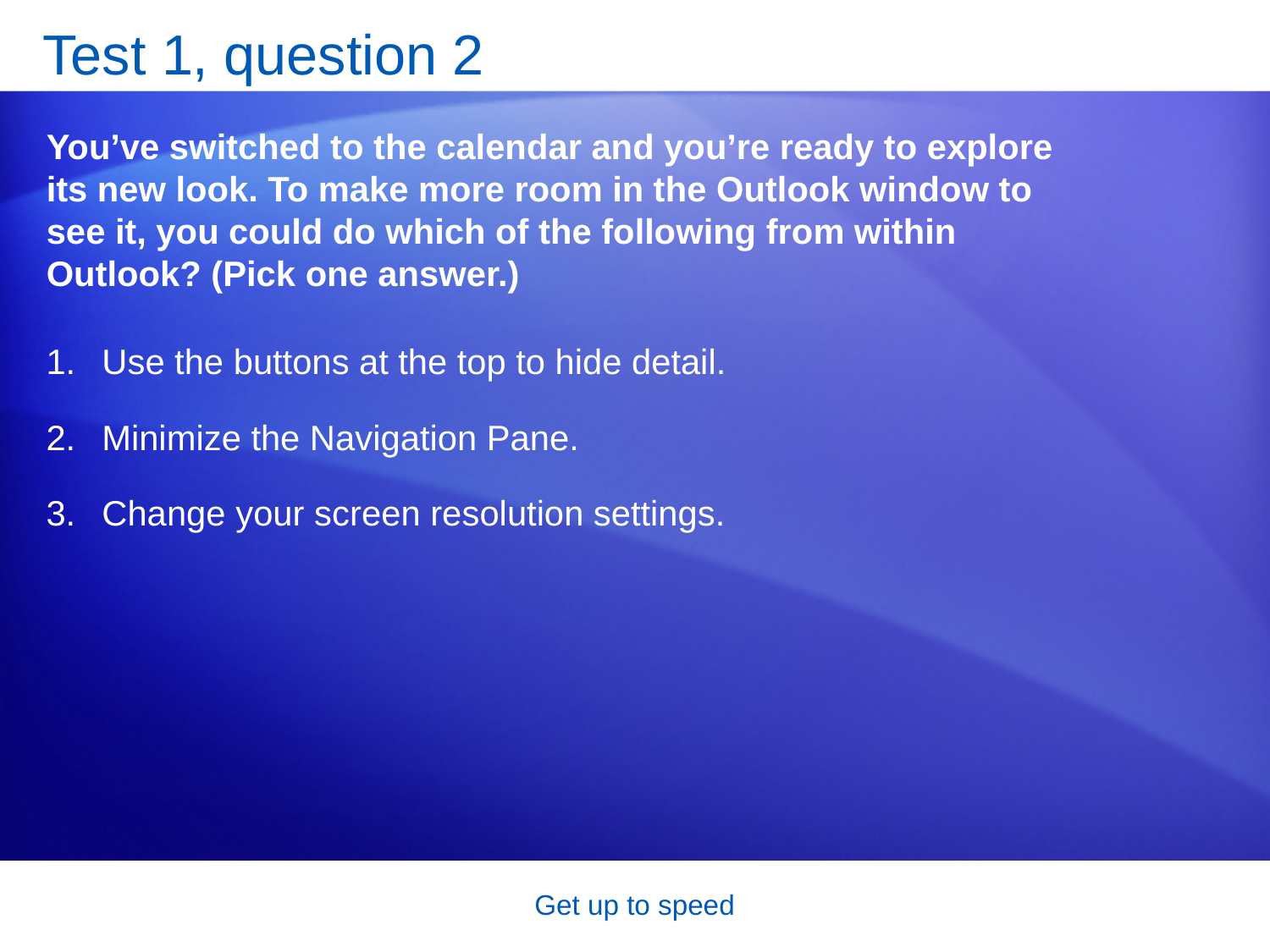

# Test 1, question 2
You’ve switched to the calendar and you’re ready to explore its new look. To make more room in the Outlook window to see it, you could do which of the following from within Outlook? (Pick one answer.)
Use the buttons at the top to hide detail.
Minimize the Navigation Pane.
Change your screen resolution settings.

Get up to speed